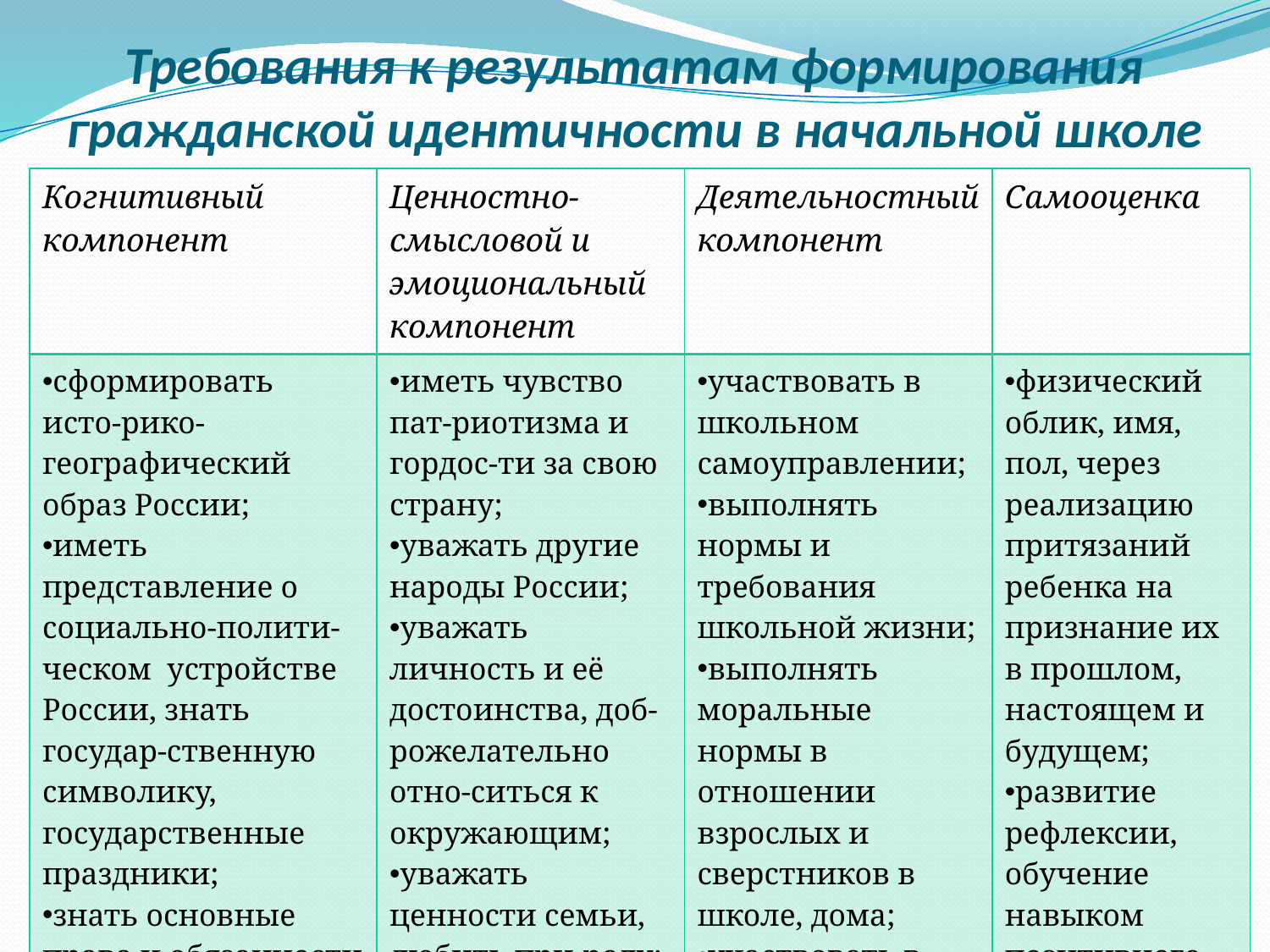

# Требования к результатам формирования гражданской идентичности в начальной школе
| Когнитивный компонент | Ценностно-смысловой и эмоциональный компонент | Деятельностный компонент | Самооценка |
| --- | --- | --- | --- |
| сформировать исто-рико-географический образ России; иметь представление о социально-полити-ческом устройстве России, знать государ-ственную символику, государственные праздники; знать основные права и обязанности гражда-нина; знать о своей этнической принад-лежности. | иметь чувство пат-риотизма и гордос-ти за свою страну; уважать другие народы России; уважать личность и её достоинства, доб-рожелательно отно-ситься к окружающим; уважать ценности семьи, любить при-роду; следовать мора-льным нормам, испытывать чувства стыда и вины. | участвовать в школьном самоуправлении; выполнять нормы и требования школьной жизни; выполнять моральные нормы в отношении взрослых и сверcтников в школе, дома; участвовать в общественной жизни, посещать театры, музеи, библиотеки. | физический облик, имя, пол, через реализацию притязаний ребенка на признание их в прошлом, настоящем и будущем; развитие рефлексии, обучение навыком позитивного стиля общения. |